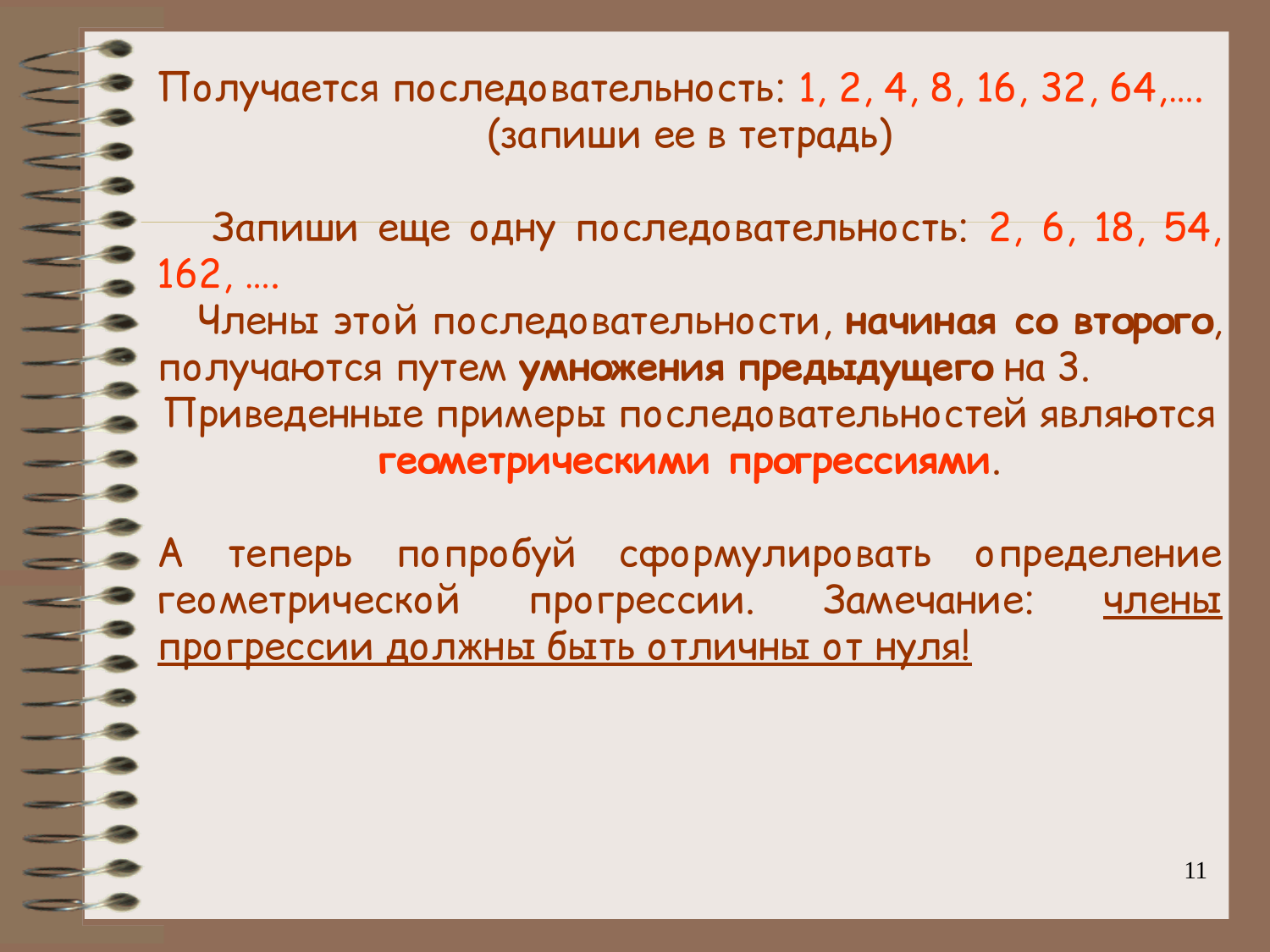

Получается последовательность: 1, 2, 4, 8, 16, 32, 64,….
(запиши ее в тетрадь)

   Запиши еще одну последовательность: 2, 6, 18, 54, 162, ….
   Члены этой последовательности, начиная со второго, получаются путем умножения предыдущего на 3.
Приведенные примеры последовательностей являются геометрическими прогрессиями.

А теперь попробуй сформулировать определение геометрической прогрессии. Замечание: члены прогрессии должны быть отличны от нуля!

11